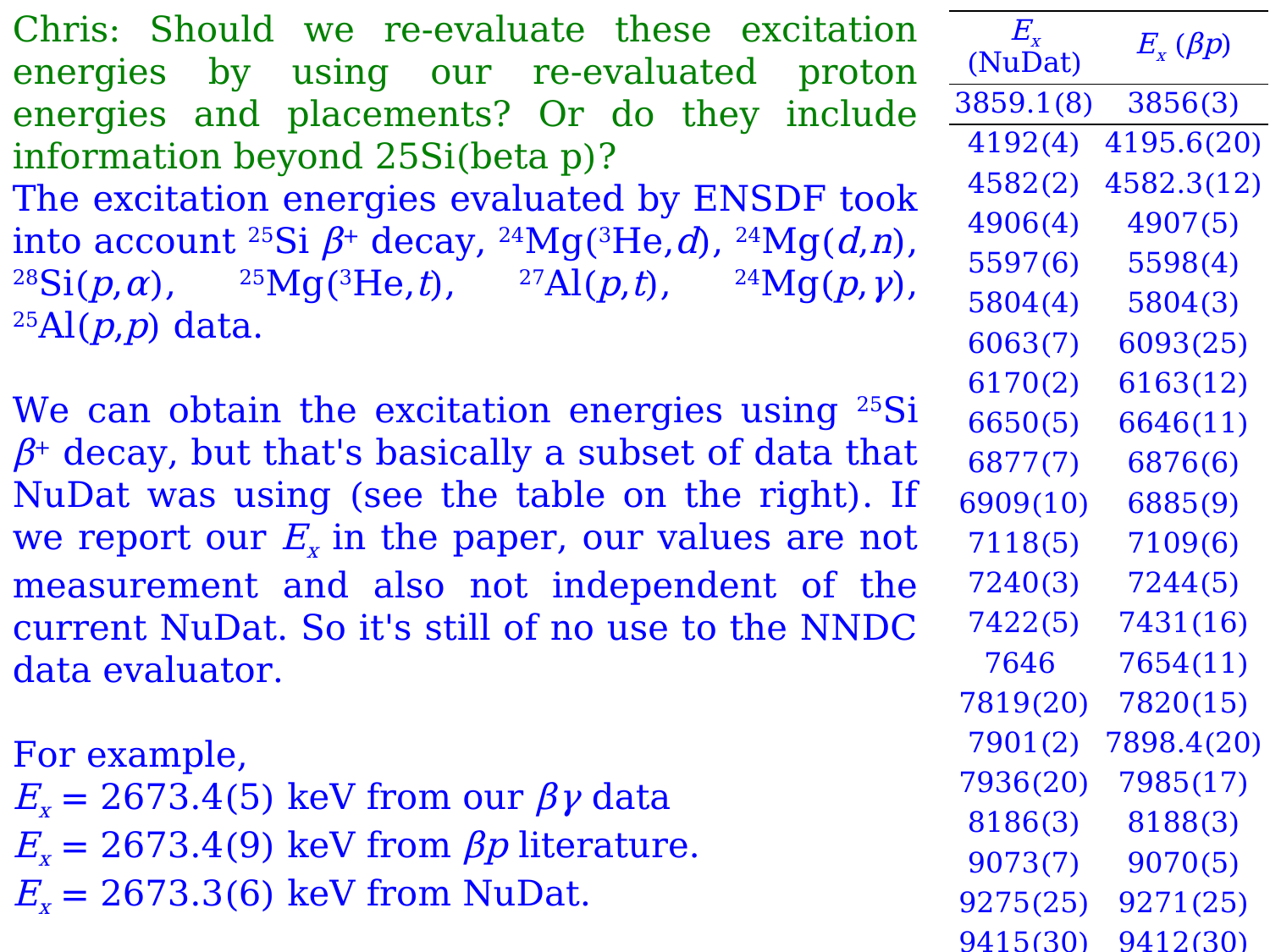

Chris: Should we re-evaluate these excitation energies by using our re-evaluated proton energies and placements? Or do they include information beyond 25Si(beta p)?
The excitation energies evaluated by ENSDF took into account 25Si β+ decay, 24Mg(3He,d), 24Mg(d,n), 28Si(p,α), 25Mg(3He,t), 27Al(p,t), 24Mg(p,γ), 25Al(p,p) data.

We can obtain the excitation energies using 25Si β+ decay, but that's basically a subset of data that NuDat was using (see the table on the right). If we report our Ex in the paper, our values are not measurement and also not independent of the current NuDat. So it's still of no use to the NNDC data evaluator.

For example,
Ex = 2673.4(5) keV from our βγ data
Ex = 2673.4(9) keV from βp literature.
Ex = 2673.3(6) keV from NuDat.
| Ex (NuDat) | Ex (βp) |
| --- | --- |
| 3859.1(8) | 3856(3) |
| 4192(4) | 4195.6(20) |
| 4582(2) | 4582.3(12) |
| 4906(4) | 4907(5) |
| 5597(6) | 5598(4) |
| 5804(4) | 5804(3) |
| 6063(7) | 6093(25) |
| 6170(2) | 6163(12) |
| 6650(5) | 6646(11) |
| 6877(7) | 6876(6) |
| 6909(10) | 6885(9) |
| 7118(5) | 7109(6) |
| 7240(3) | 7244(5) |
| 7422(5) | 7431(16) |
| 7646 | 7654(11) |
| 7819(20) | 7820(15) |
| 7901(2) | 7898.4(20) |
| 7936(20) | 7985(17) |
| 8186(3) | 8188(3) |
| 9073(7) | 9070(5) |
| 9275(25) | 9271(25) |
| 9415(30) | 9412(30) |